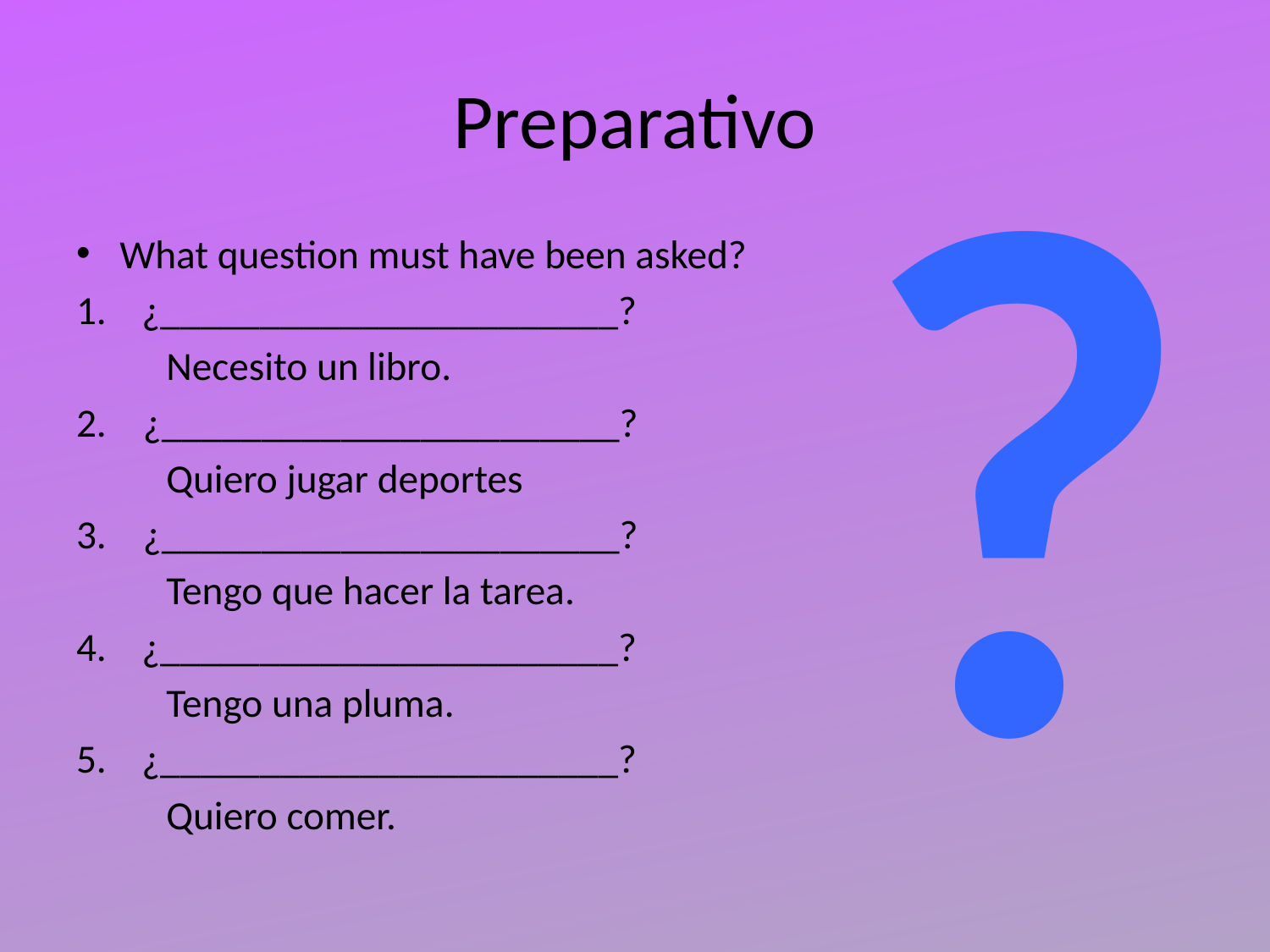

?
# Preparativo
What question must have been asked?
¿_______________________?
	Necesito un libro.
2.    ¿_______________________?
	Quiero jugar deportes
3.    ¿_______________________?
	Tengo que hacer la tarea.
¿_______________________?
 	Tengo una pluma.
¿_______________________?
	Quiero comer.